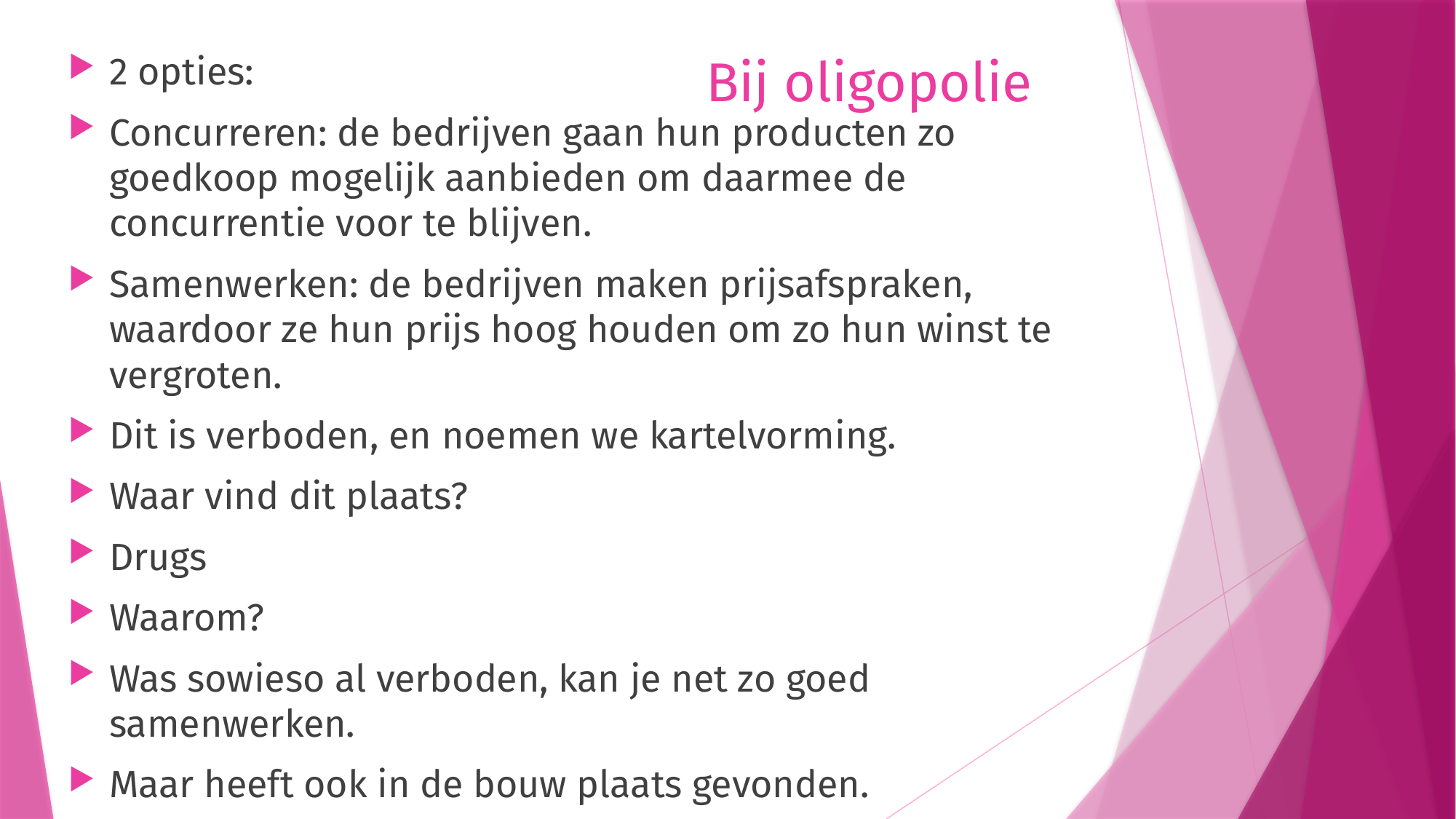

# Bij oligopolie
2 opties:
Concurreren: de bedrijven gaan hun producten zo goedkoop mogelijk aanbieden om daarmee de concurrentie voor te blijven.
Samenwerken: de bedrijven maken prijsafspraken, waardoor ze hun prijs hoog houden om zo hun winst te vergroten.
Dit is verboden, en noemen we kartelvorming.
Waar vind dit plaats?
Drugs
Waarom?
Was sowieso al verboden, kan je net zo goed samenwerken.
Maar heeft ook in de bouw plaats gevonden.